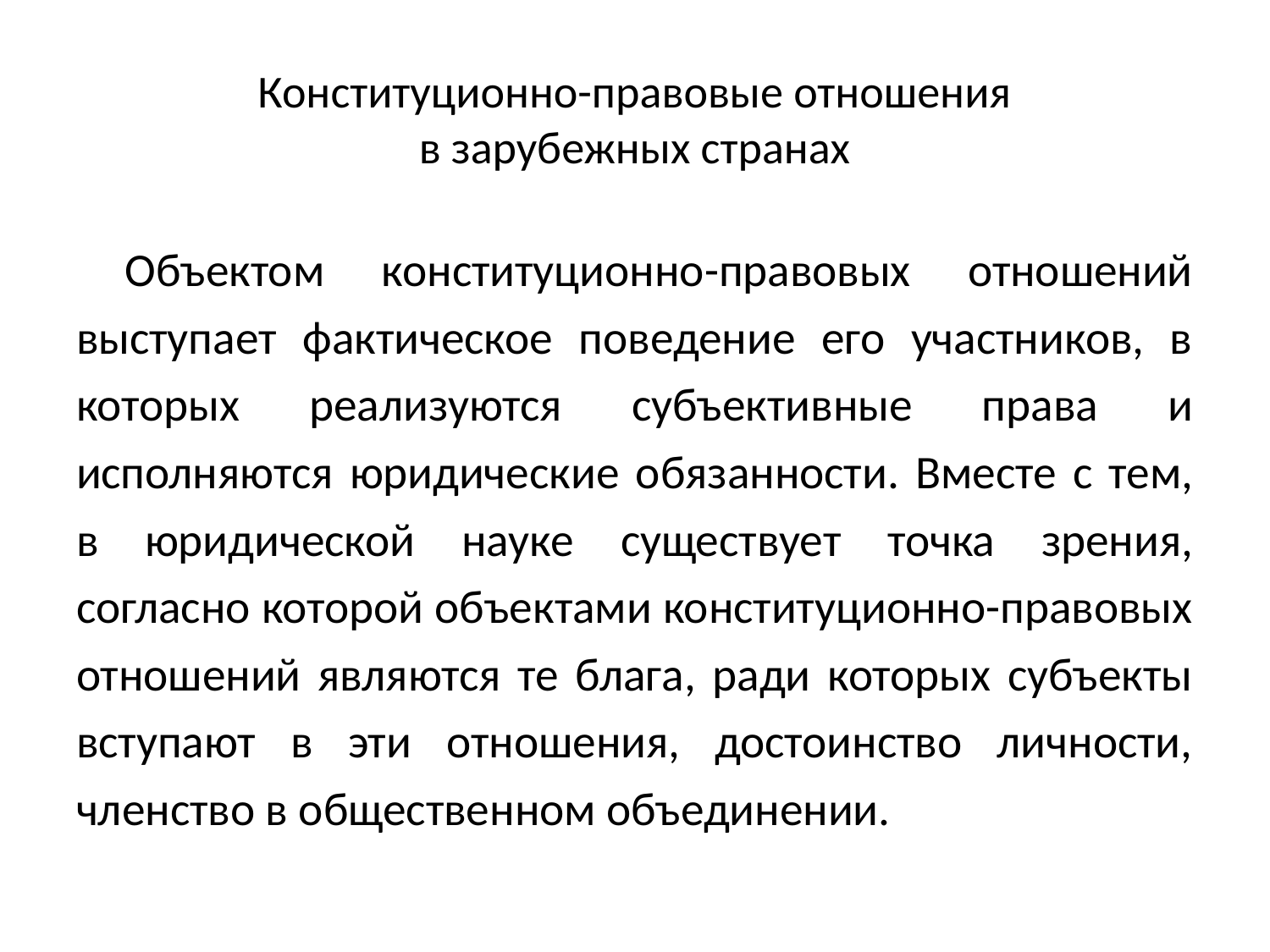

# Конституционно-правовые отношения в зарубежных странах
Объектом конституционно-правовых отношений выступает фактическое поведение его участников, в которых реализуются субъективные права и исполняются юридические обязанности. Вместе с тем, в юридической науке существует точка зрения, согласно которой объектами конституционно-правовых отношений являются те блага, ради которых субъекты вступают в эти отношения, достоинство личности, членство в общественном объединении.